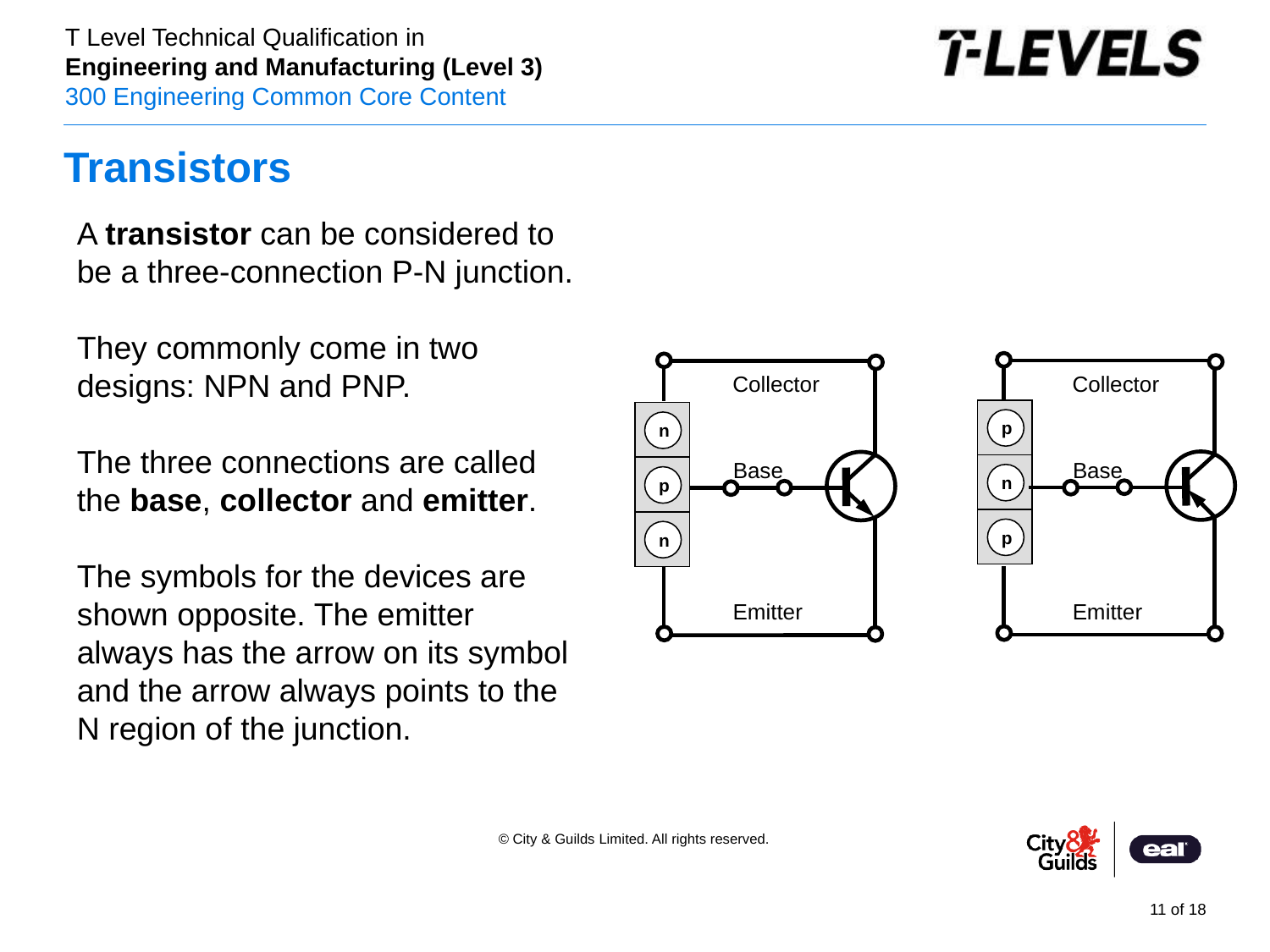

# Transistors
A transistor can be considered to be a three-connection P-N junction.

They commonly come in two designs: NPN and PNP.

The three connections are called the base, collector and emitter.

The symbols for the devices are shown opposite. The emitter always has the arrow on its symbol and the arrow always points to the N region of the junction.

Collector
Collector

p

n

Base
Base

n

p

p

n
Emitter
Emitter